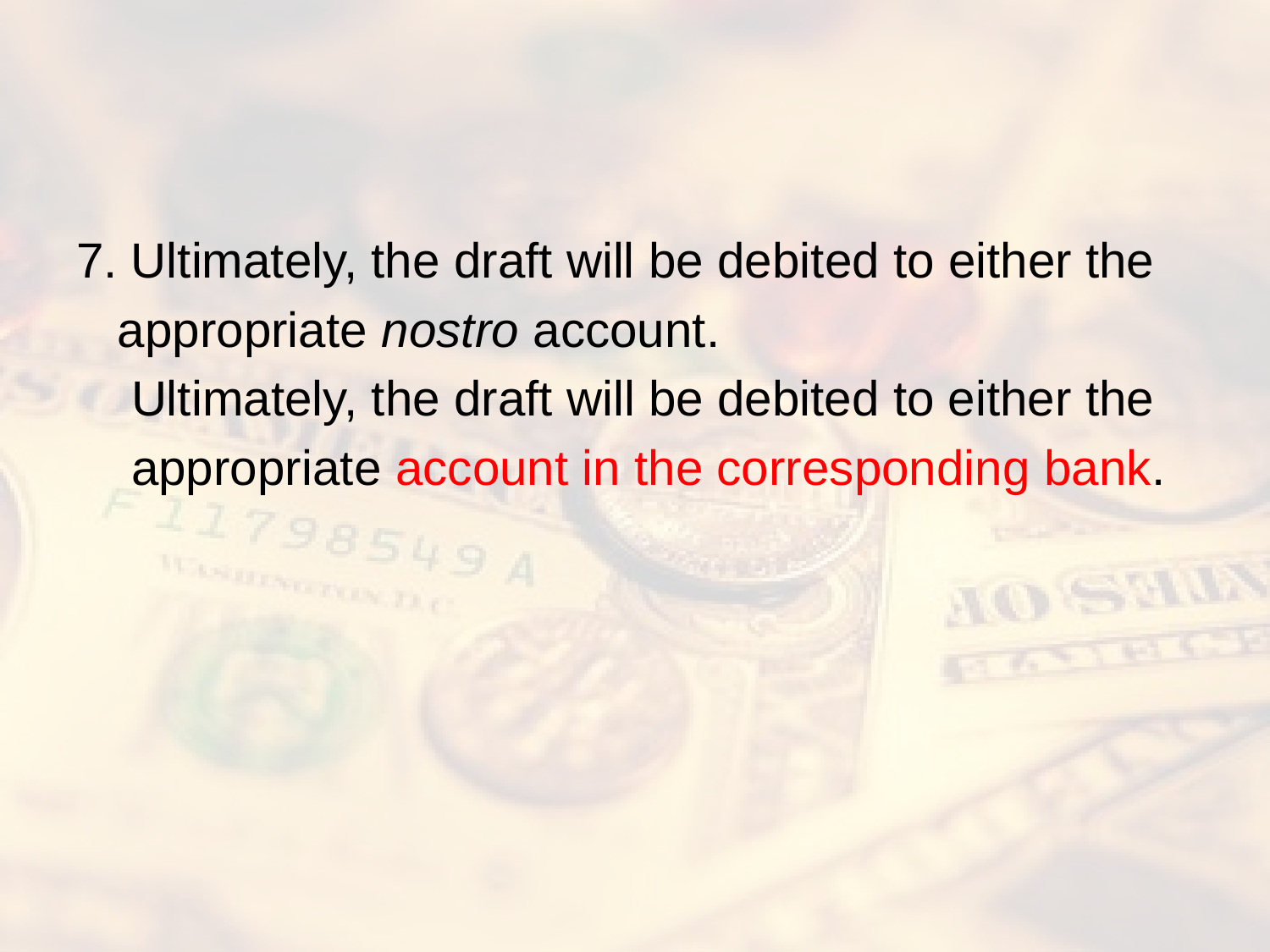

#
7. Ultimately, the draft will be debited to either the
   appropriate nostro account.
    Ultimately, the draft will be debited to either the
    appropriate account in the corresponding bank.